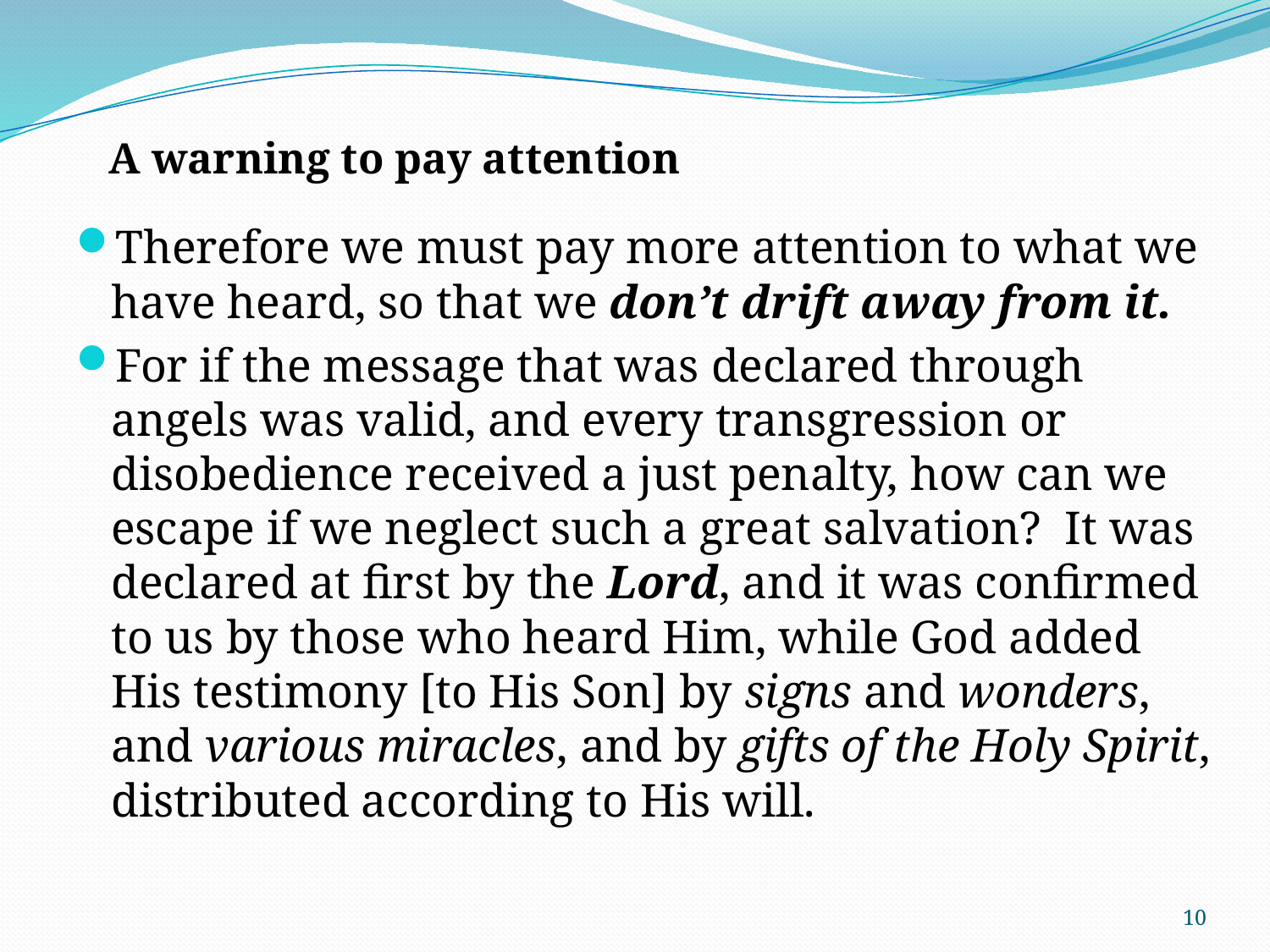

A warning to pay attention

Therefore we must pay more attention to what we have heard, so that we don’t drift away from it.
For if the message that was declared through angels was valid, and every transgression or disobedience received a just penalty, how can we escape if we neglect such a great salvation?  It was declared at first by the Lord, and it was confirmed to us by those who heard Him, while God added His testimony [to His Son] by signs and wonders, and various miracles, and by gifts of the Holy Spirit, distributed according to His will.

10